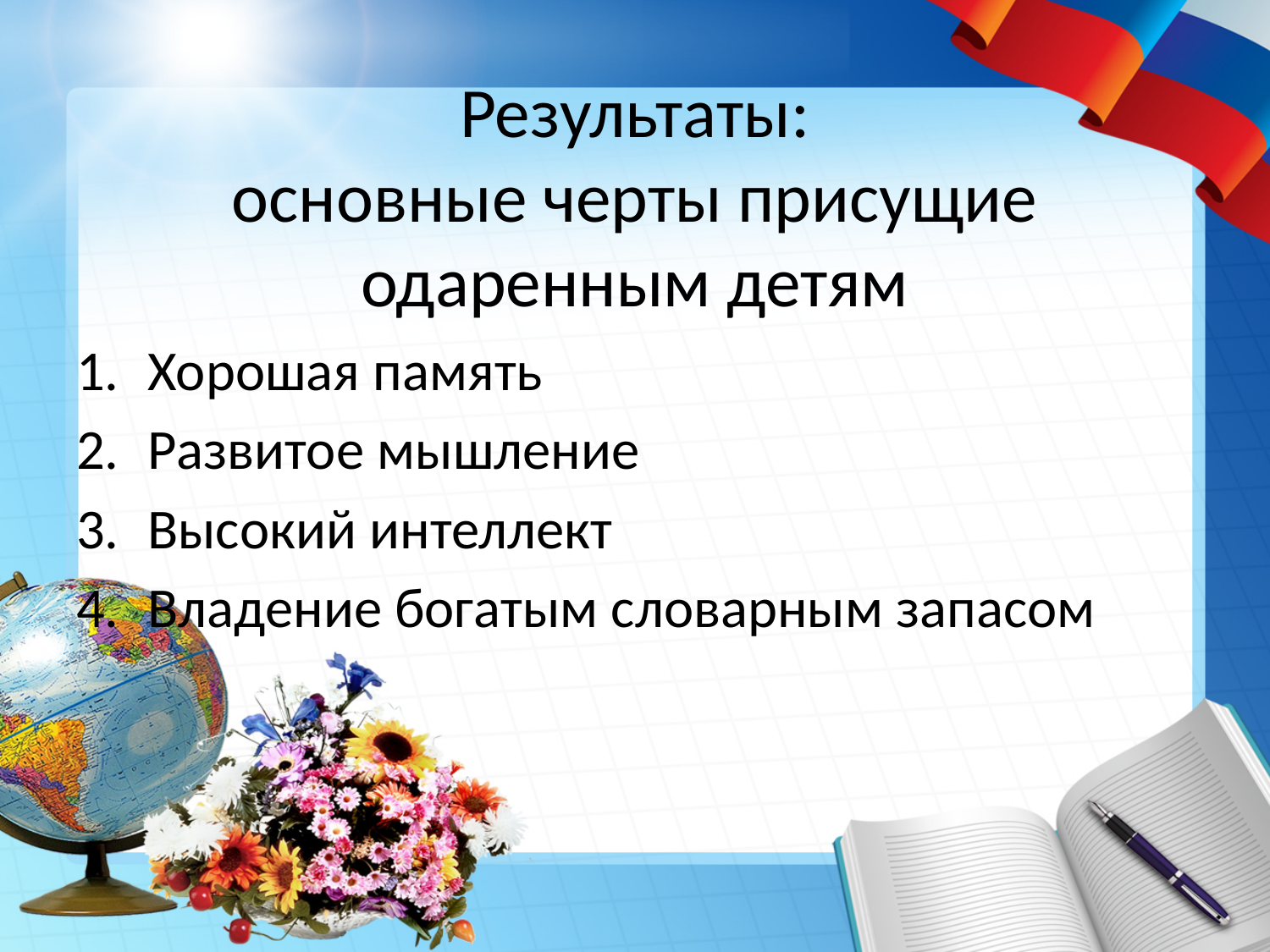

# Результаты: основные черты присущие одаренным детям
Хорошая память
Развитое мышление
Высокий интеллект
Владение богатым словарным запасом